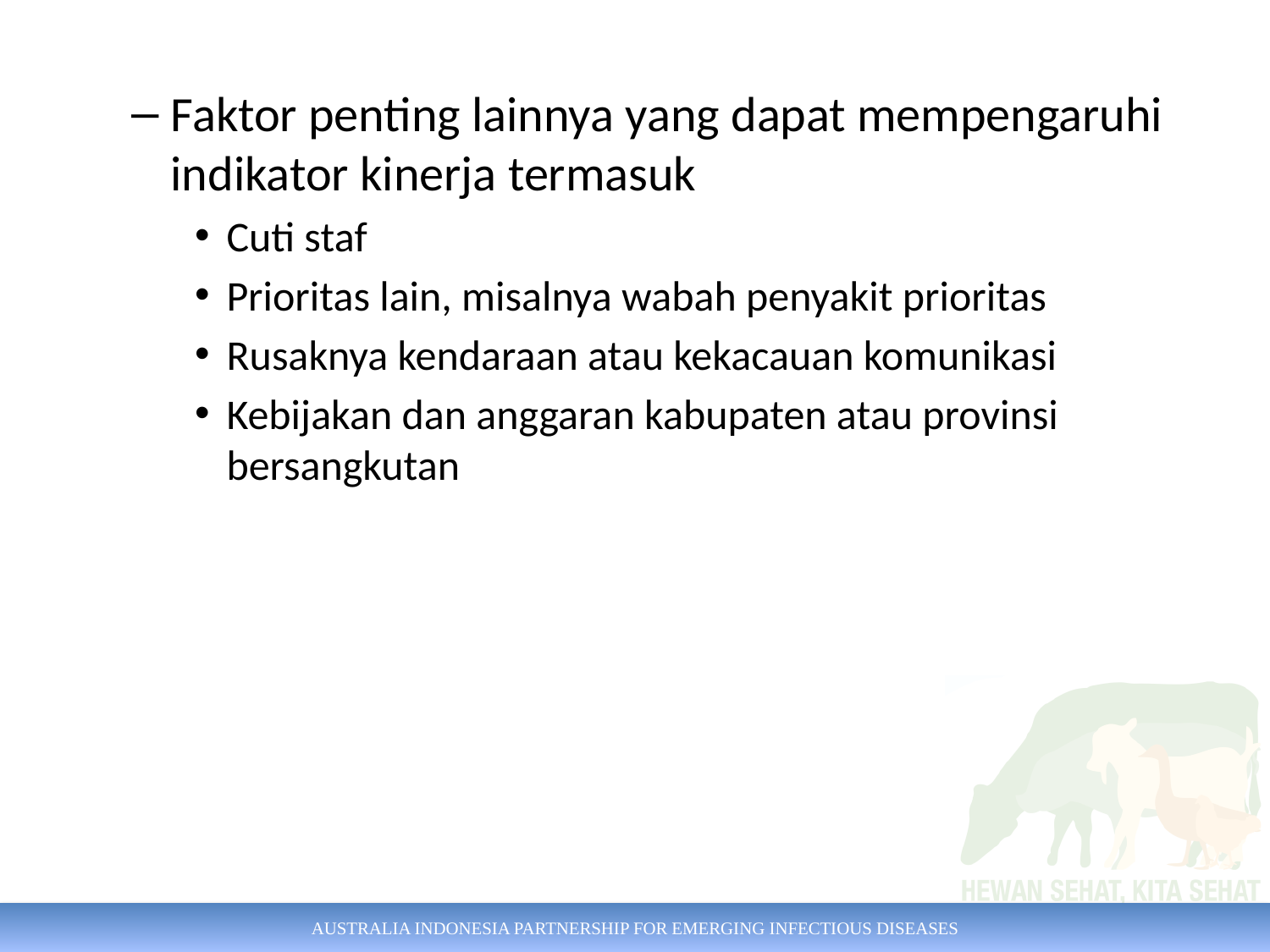

Faktor penting lainnya yang dapat mempengaruhi indikator kinerja termasuk
Cuti staf
Prioritas lain, misalnya wabah penyakit prioritas
Rusaknya kendaraan atau kekacauan komunikasi
Kebijakan dan anggaran kabupaten atau provinsi bersangkutan